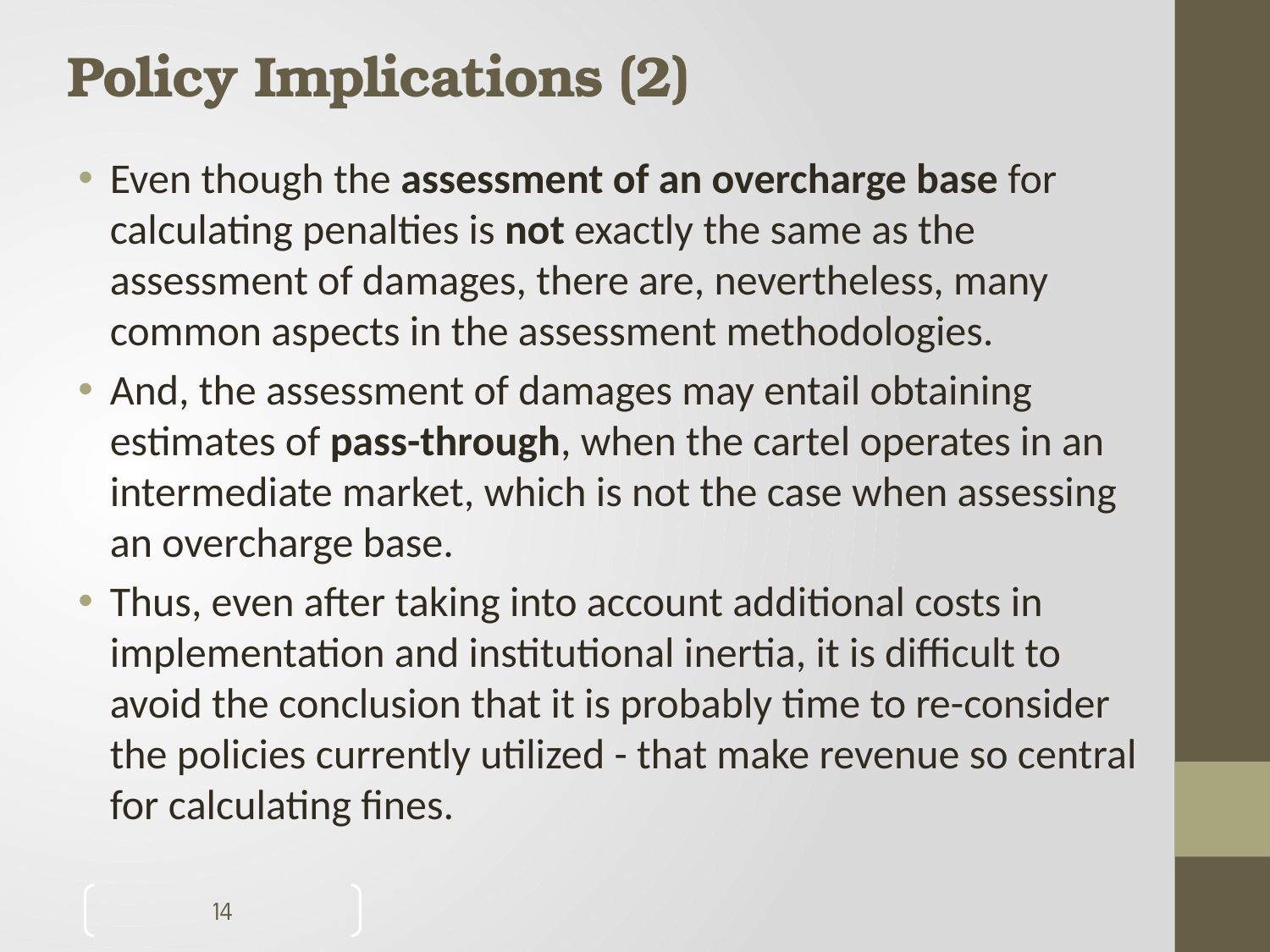

# Policy Implications (2)
Even though the assessment of an overcharge base for calculating penalties is not exactly the same as the assessment of damages, there are, nevertheless, many common aspects in the assessment methodologies.
And, the assessment of damages may entail obtaining estimates of pass-through, when the cartel operates in an intermediate market, which is not the case when assessing an overcharge base.
Thus, even after taking into account additional costs in implementation and institutional inertia, it is difficult to avoid the conclusion that it is probably time to re-consider the policies currently utilized - that make revenue so central for calculating fines.

14